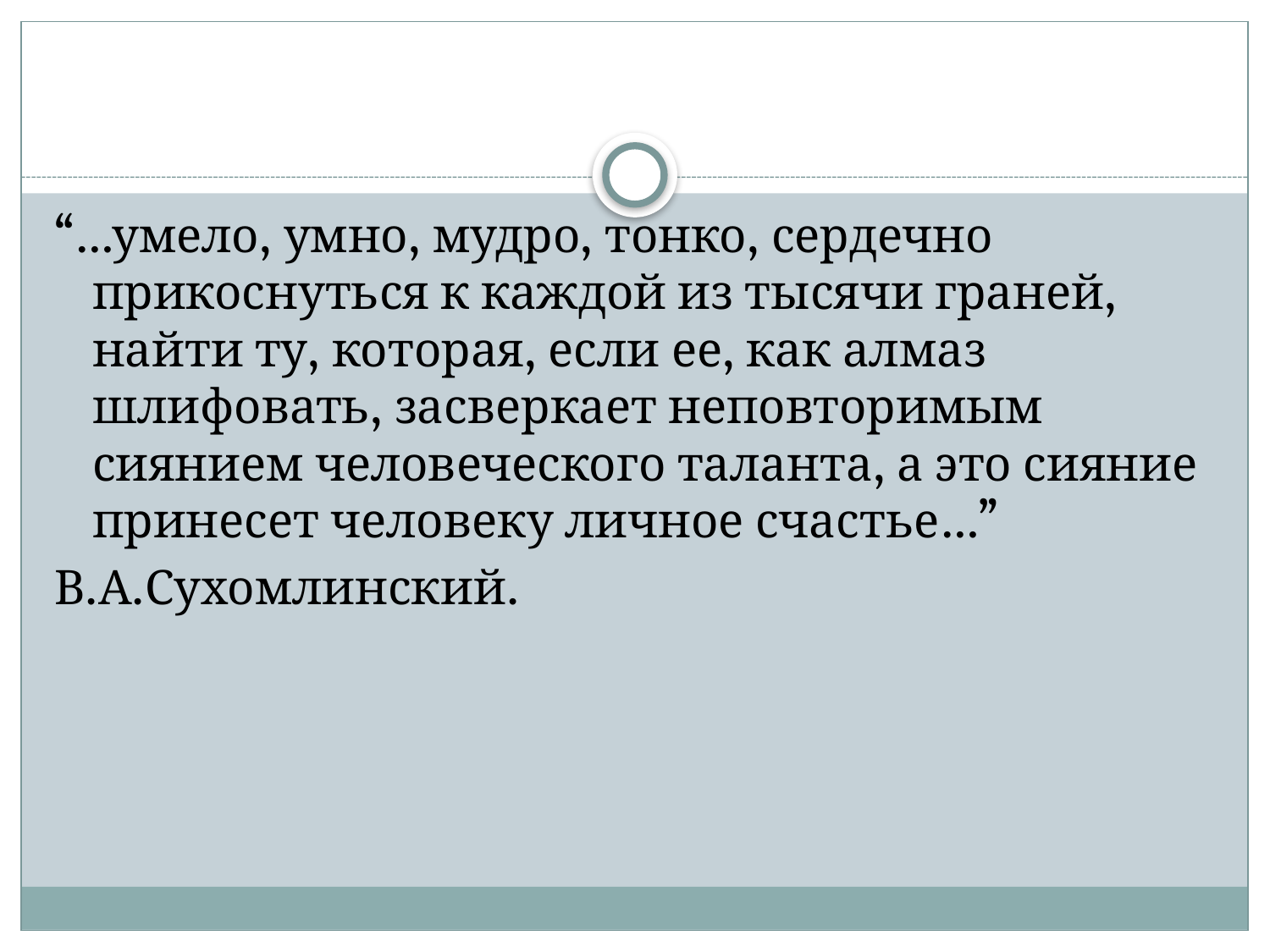

“…умело, умно, мудро, тонко, сердечно прикоснуться к каждой из тысячи граней, найти ту, которая, если ее, как алмаз шлифовать, засверкает неповторимым сиянием человеческого таланта, а это сияние принесет человеку личное счастье…”
В.А.Сухомлинский.